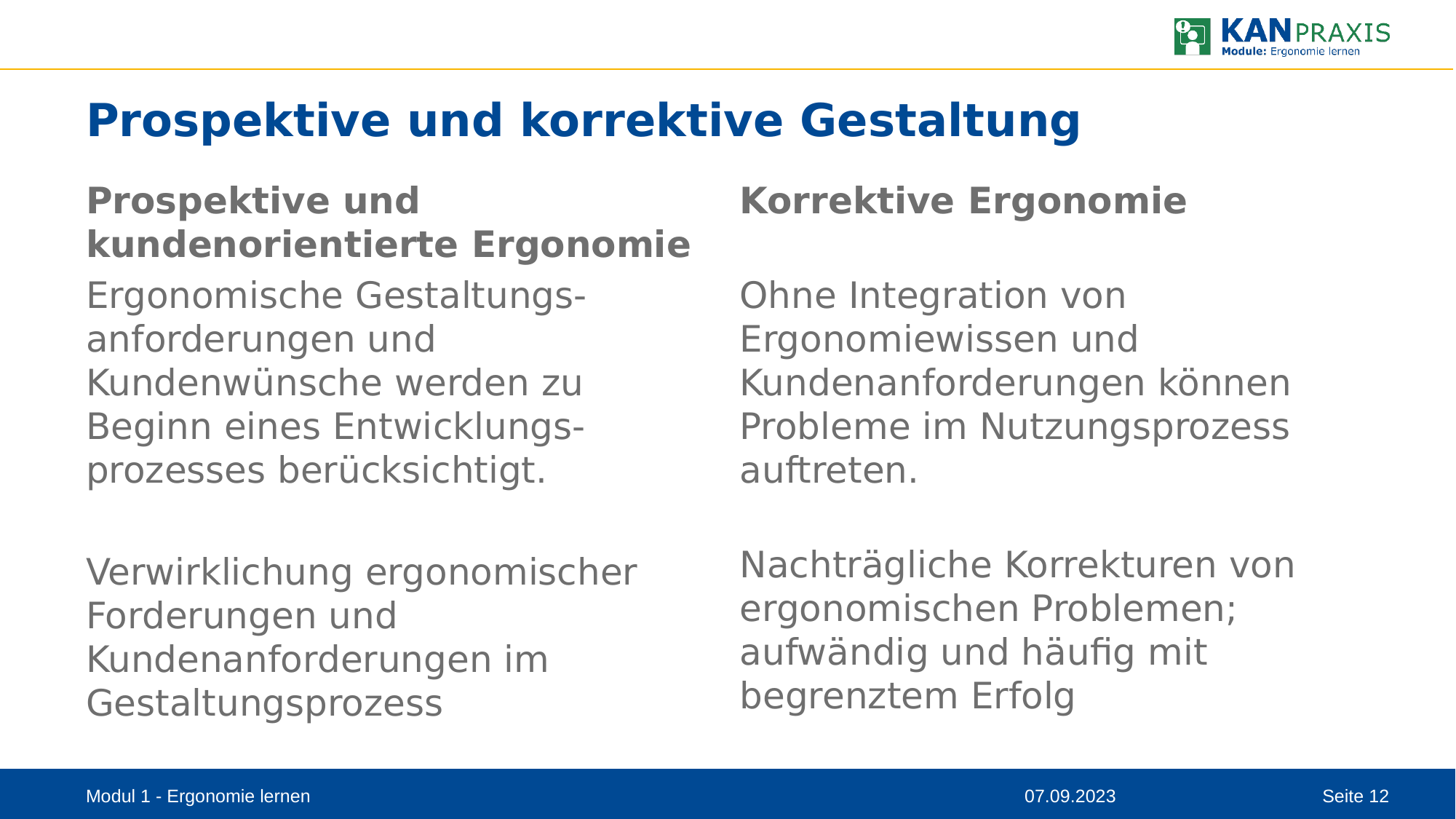

# Prospektive und korrektive Gestaltung
Prospektive und kundenorientierte Ergonomie
Ergonomische Gestaltungs-anforderungen und Kundenwünsche werden zu Beginn eines Entwicklungs-prozesses berücksichtigt.

Verwirklichung ergonomischer Forderungen und Kundenanforderungen im Gestaltungsprozess

Korrektive Ergonomie
Ohne Integration von Ergonomiewissen und Kundenanforderungen können Probleme im Nutzungsprozess auftreten.
Nachträgliche Korrekturen von ergonomischen Problemen; aufwändig und häufig mit begrenztem Erfolg

Modul 1 - Ergonomie lernen
07.09.2023
Seite 12